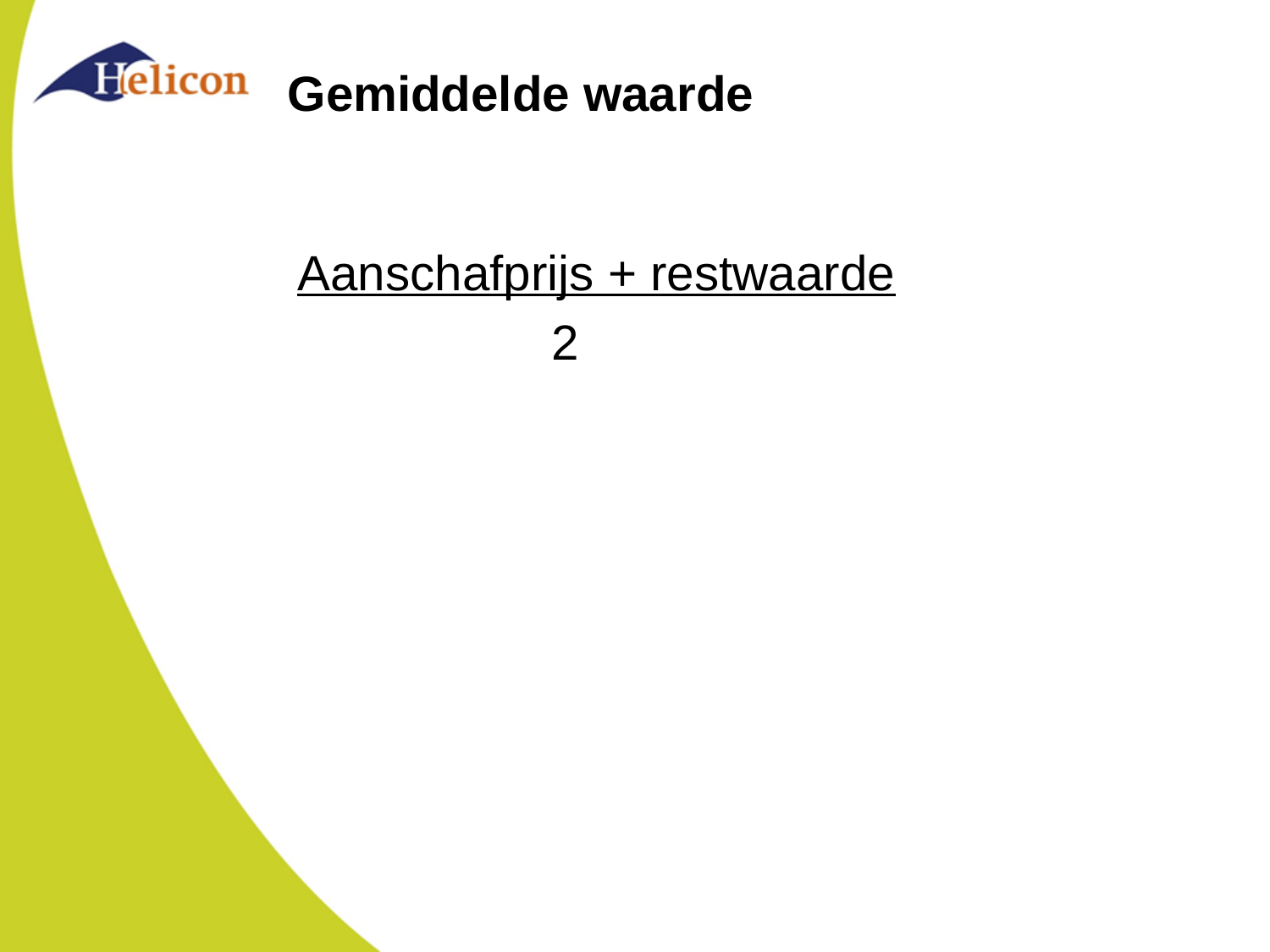

# Gemiddelde waarde

Aanschafprijs + restwaarde
		2